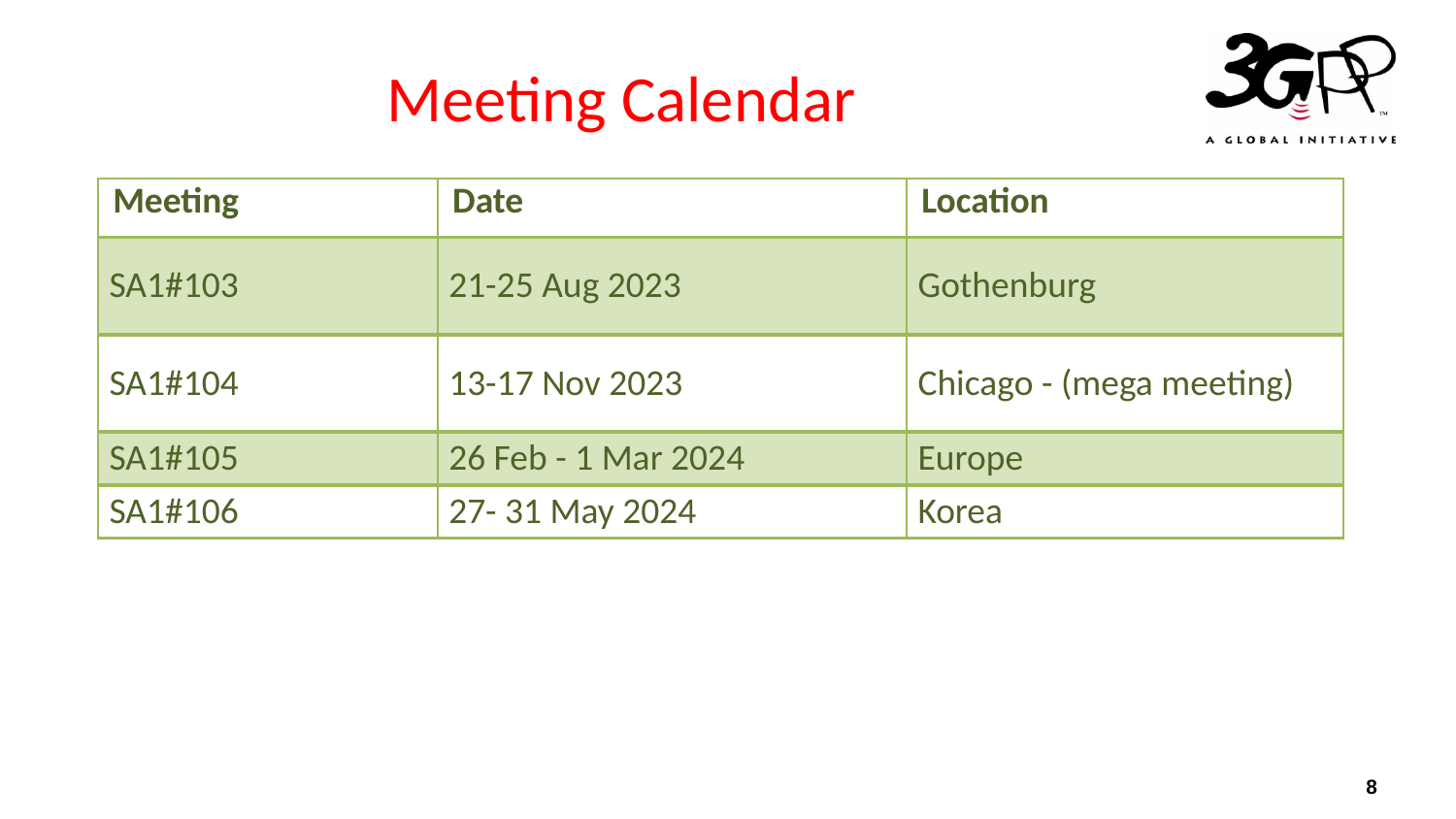

# Meeting Calendar
| Meeting | Date | Location |
| --- | --- | --- |
| SA1#103 | 21-25 Aug 2023 | Gothenburg |
| SA1#104 | 13-17 Nov 2023 | Chicago - (mega meeting) |
| SA1#105 | 26 Feb - 1 Mar 2024 | Europe |
| SA1#106 | 27- 31 May 2024 | Korea |